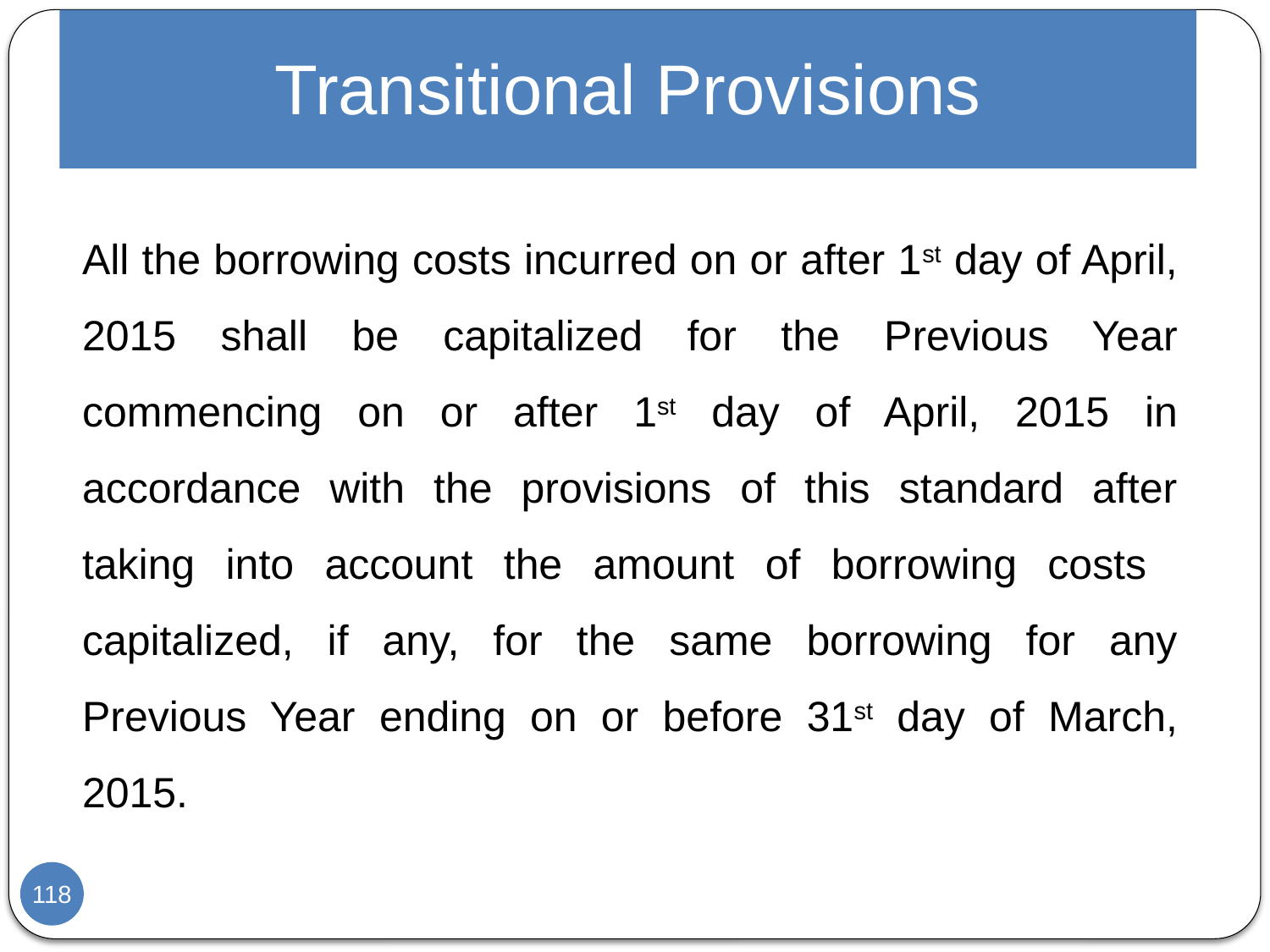

# Transitional Provisions
All the borrowing costs incurred on or after 1st day of April, 2015 shall be capitalized for the Previous Year commencing on or after 1st day of April, 2015 in accordance with the provisions of this standard after taking into account the amount of borrowing costs  capitalized, if any, for the same borrowing for any Previous Year ending on or before 31st day of March, 2015.
118